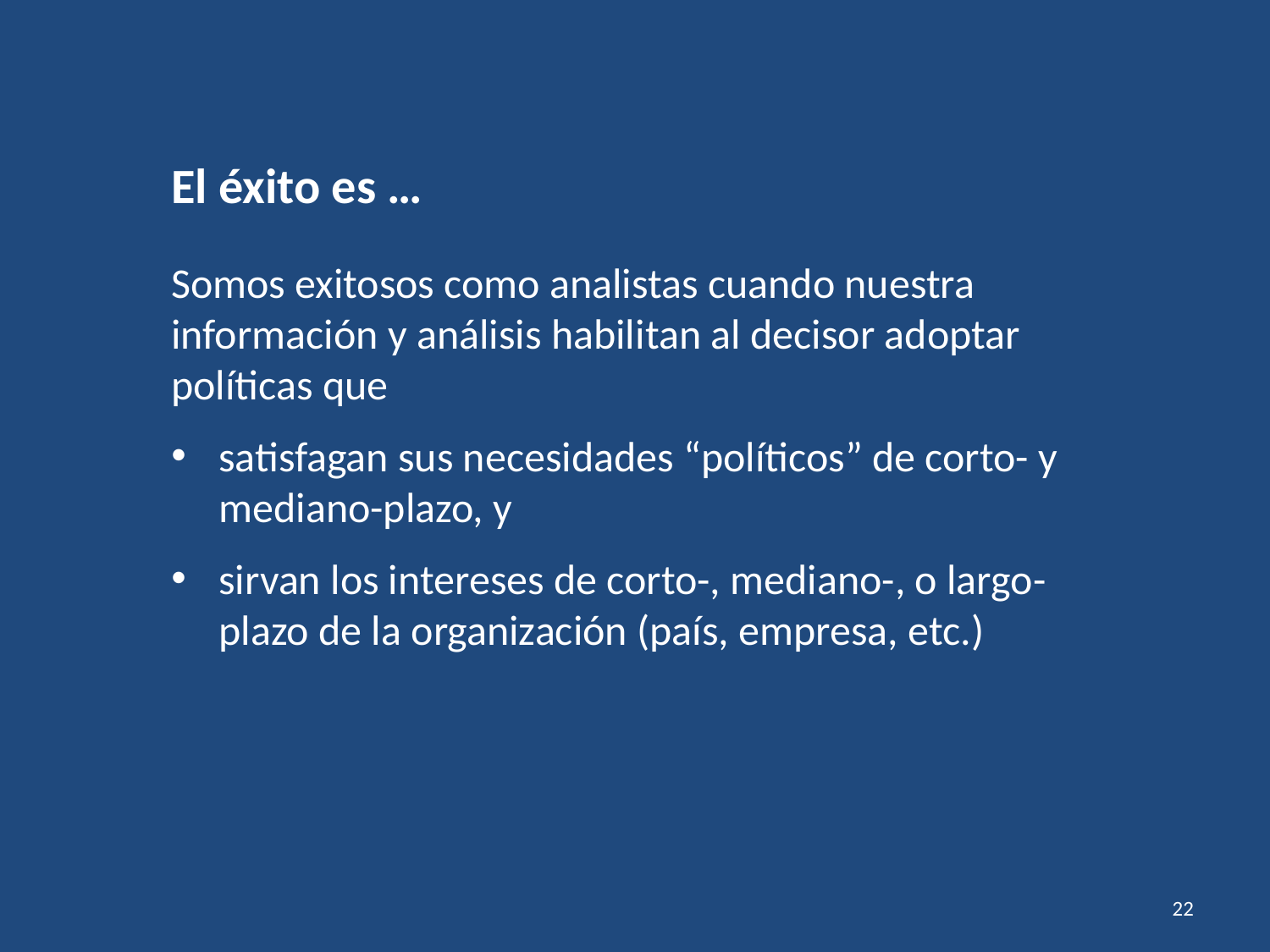

El éxito es …

Somos exitosos como analistas cuando nuestra información y análisis habilitan al decisor adoptar políticas que
satisfagan sus necesidades “políticos” de corto- y mediano-plazo, y
sirvan los intereses de corto-, mediano-, o largo-plazo de la organización (país, empresa, etc.)

22